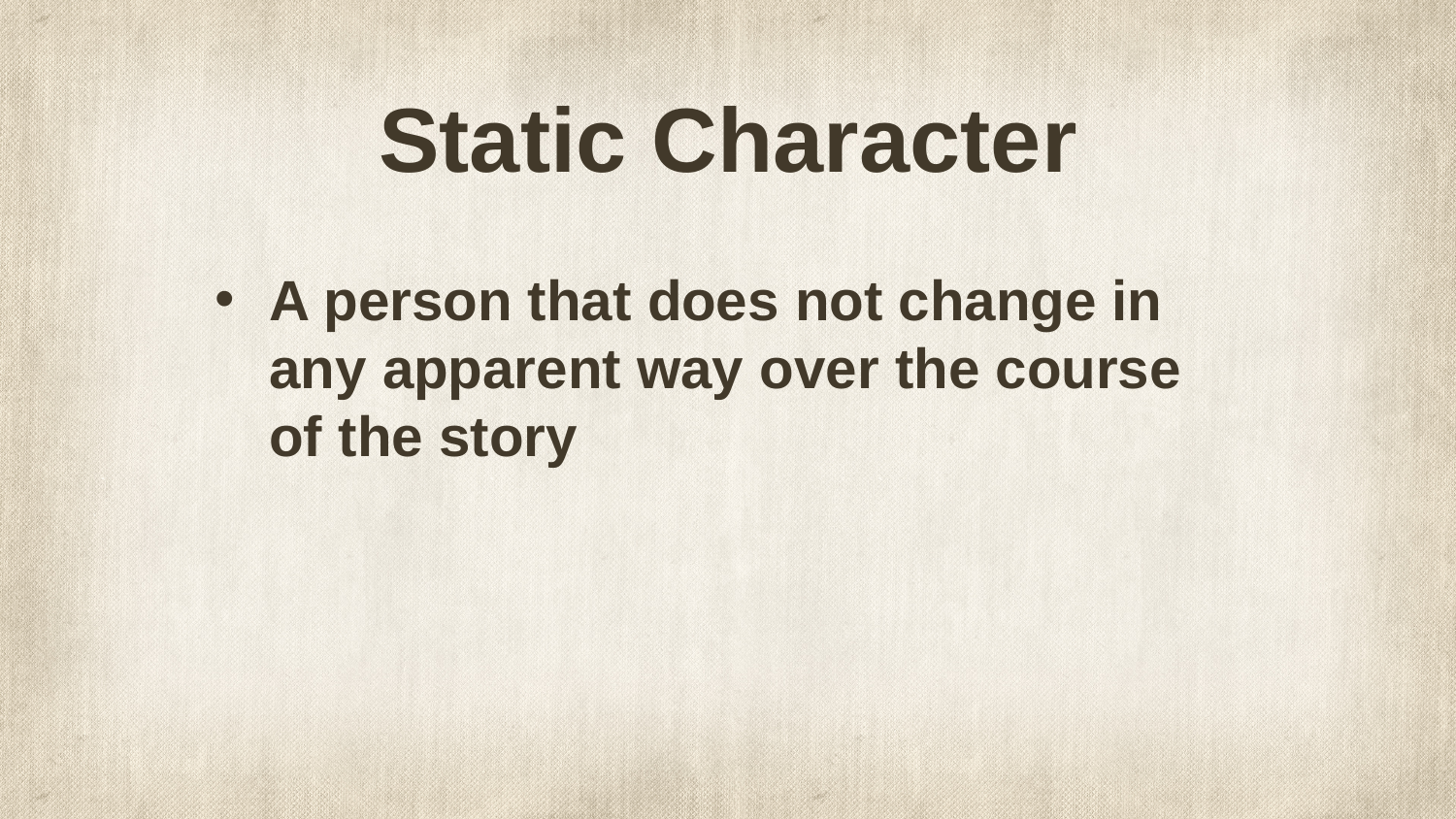

# Static Character
A person that does not change in any apparent way over the course of the story